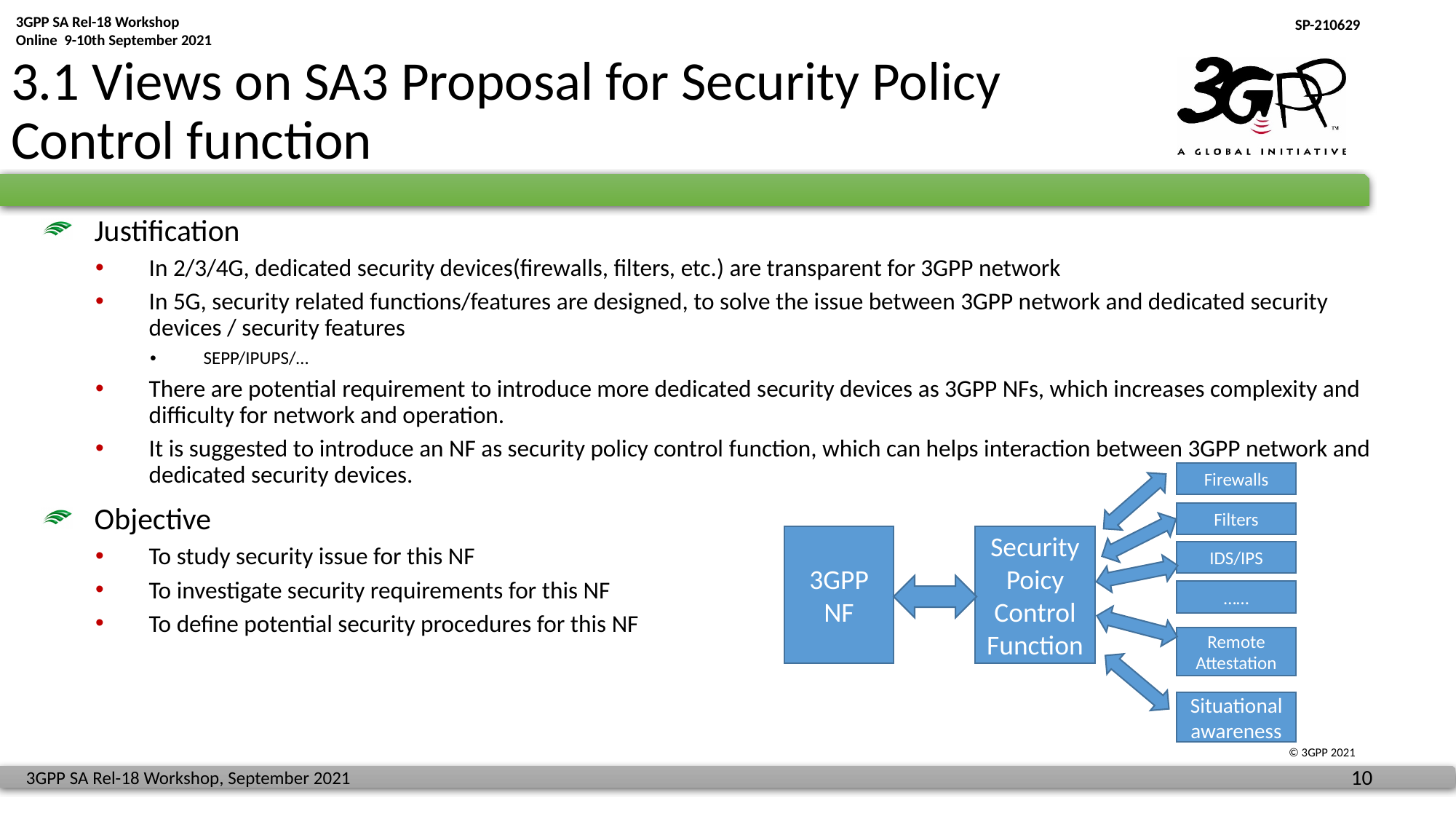

3GPP SA Rel-18 Workshop
Online  9-10th September 2021
SP-210629
# 3.1 Views on SA3 Proposal for Security Policy Control function
Justification
In 2/3/4G, dedicated security devices(firewalls, filters, etc.) are transparent for 3GPP network
In 5G, security related functions/features are designed, to solve the issue between 3GPP network and dedicated security devices / security features
SEPP/IPUPS/…
There are potential requirement to introduce more dedicated security devices as 3GPP NFs, which increases complexity and difficulty for network and operation.
It is suggested to introduce an NF as security policy control function, which can helps interaction between 3GPP network and dedicated security devices.
Objective
To study security issue for this NF
To investigate security requirements for this NF
To define potential security procedures for this NF

Firewalls

Filters

3GPP NF
Security Poicy Control Function
IDS/IPS

……

Remote Attestation

Situational awareness